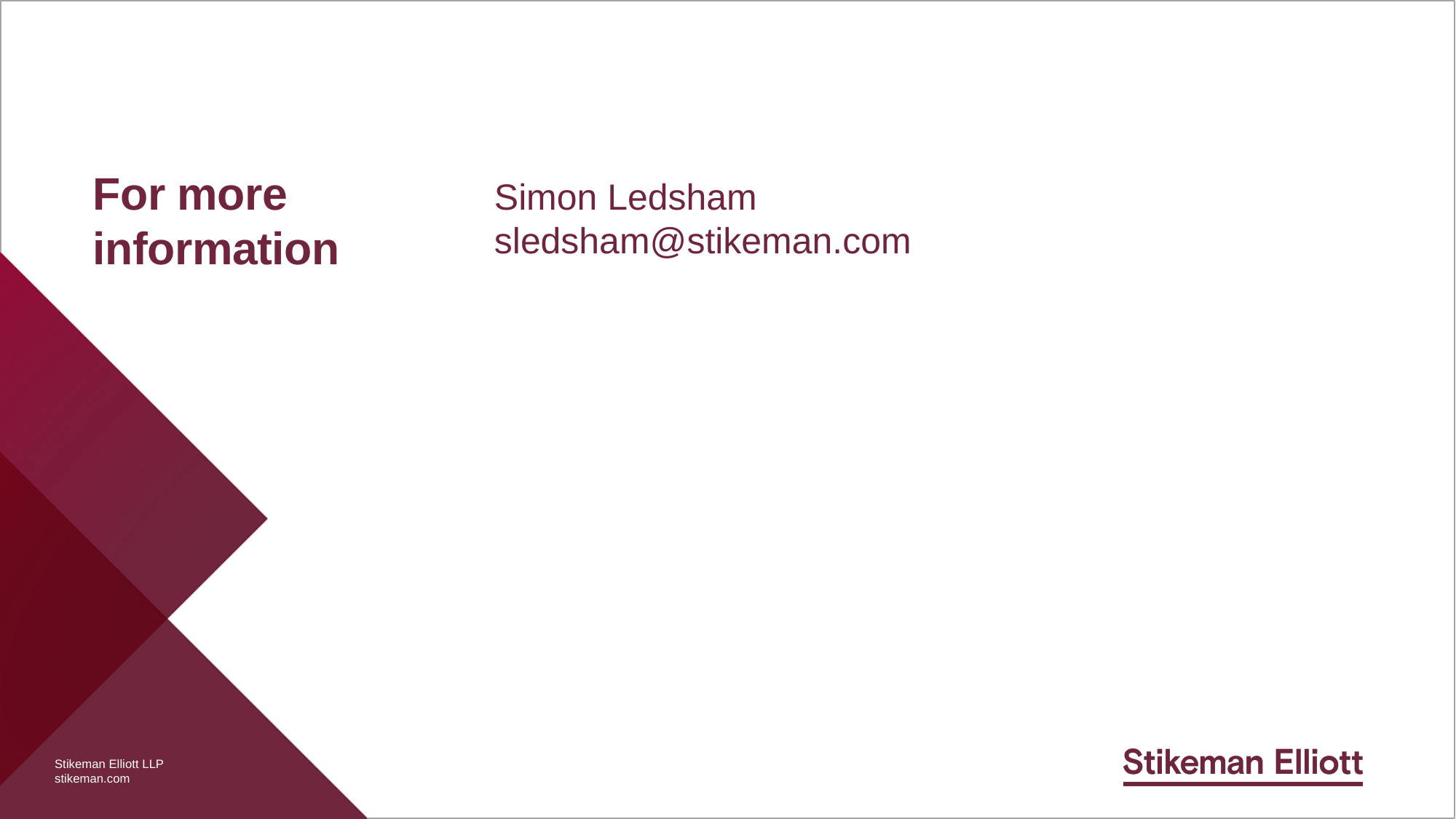

# For more information
Simon Ledsham
sledsham@stikeman.com